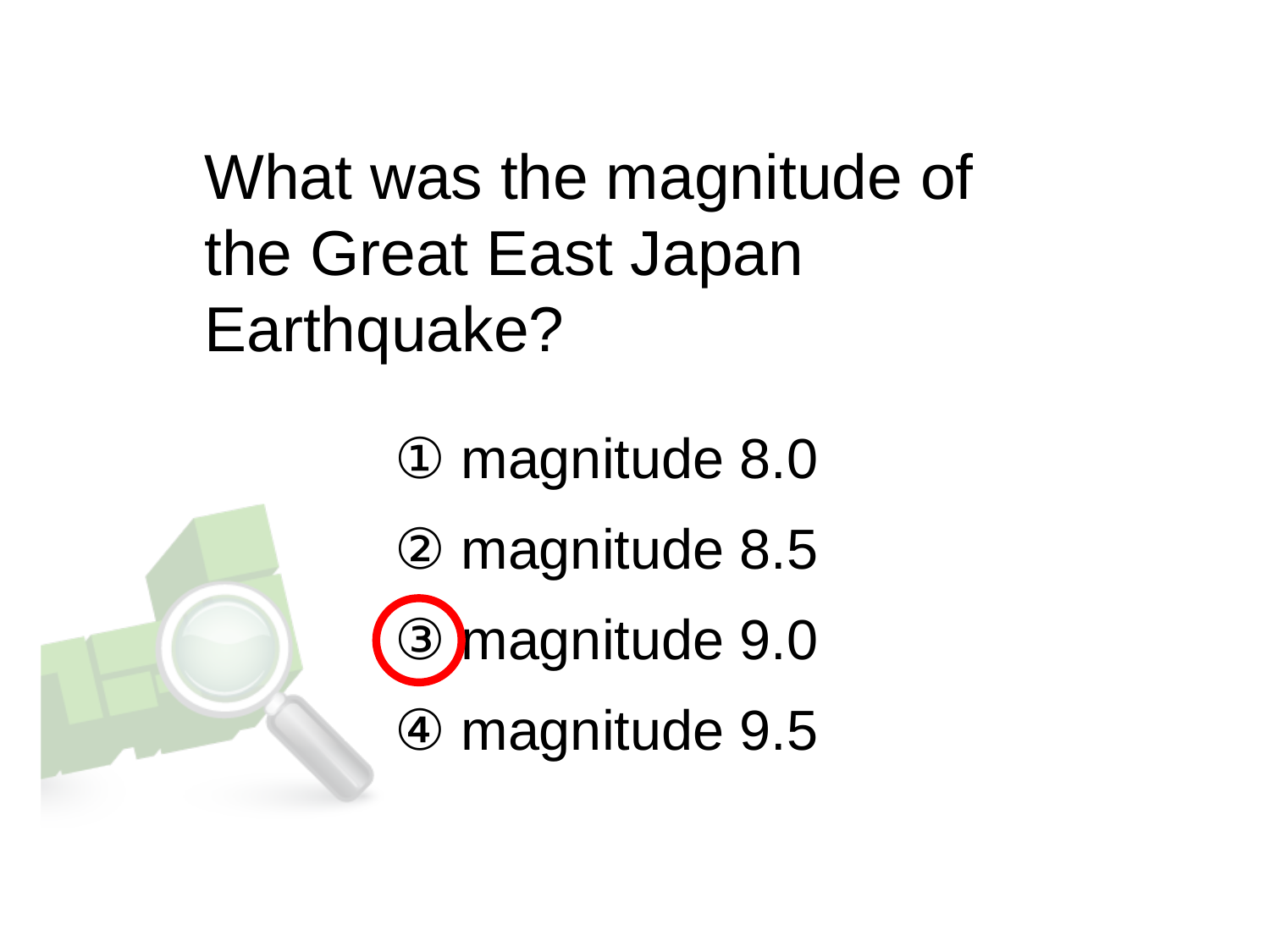

# What was the magnitude of the Great East Japan Earthquake?
① magnitude 8.0
② magnitude 8.5
③ magnitude 9.0
④ magnitude 9.5